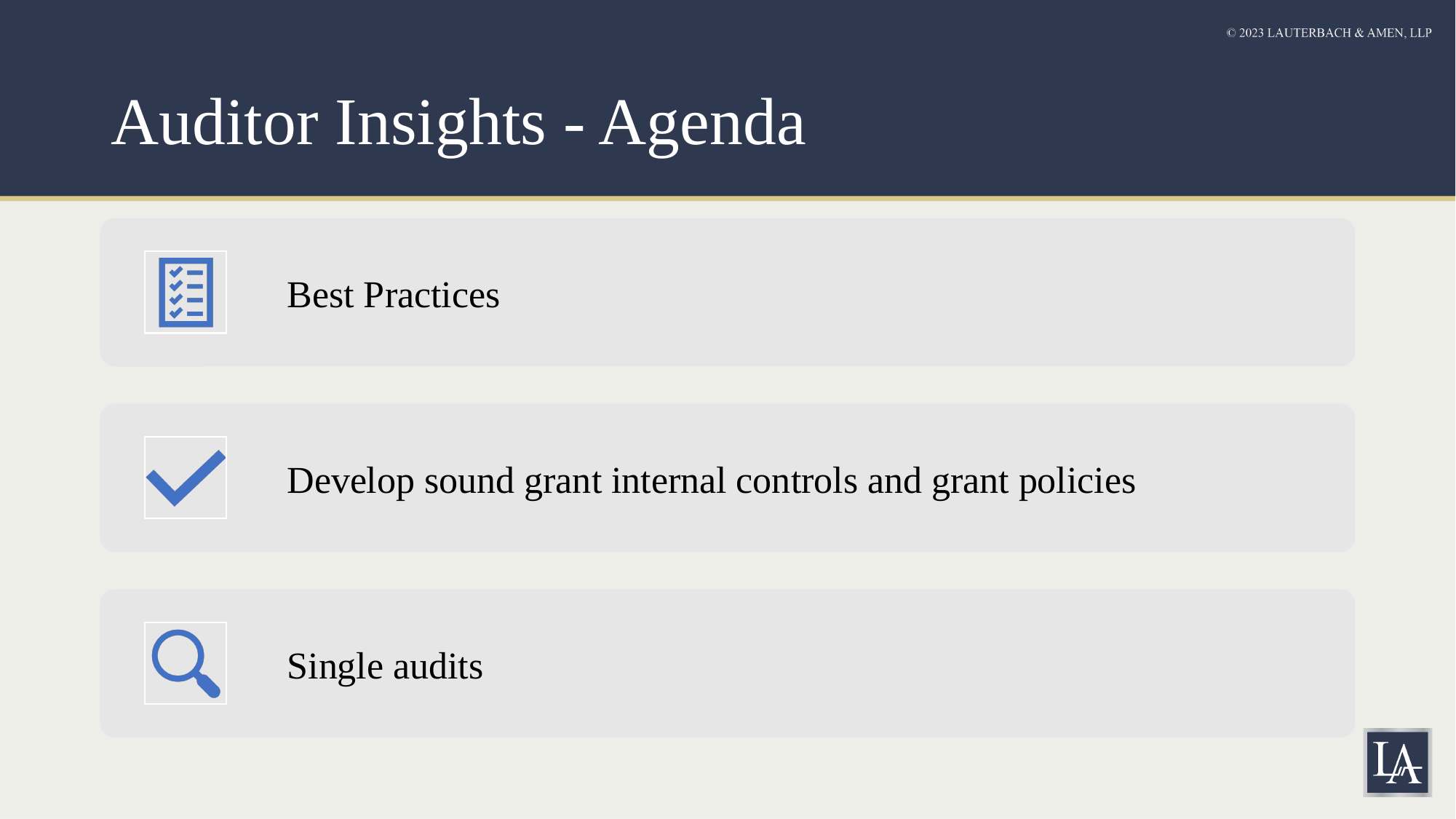

# Auditor Insights - Agenda
Best Practices
Develop sound grant internal controls and grant policies
Single audits
15